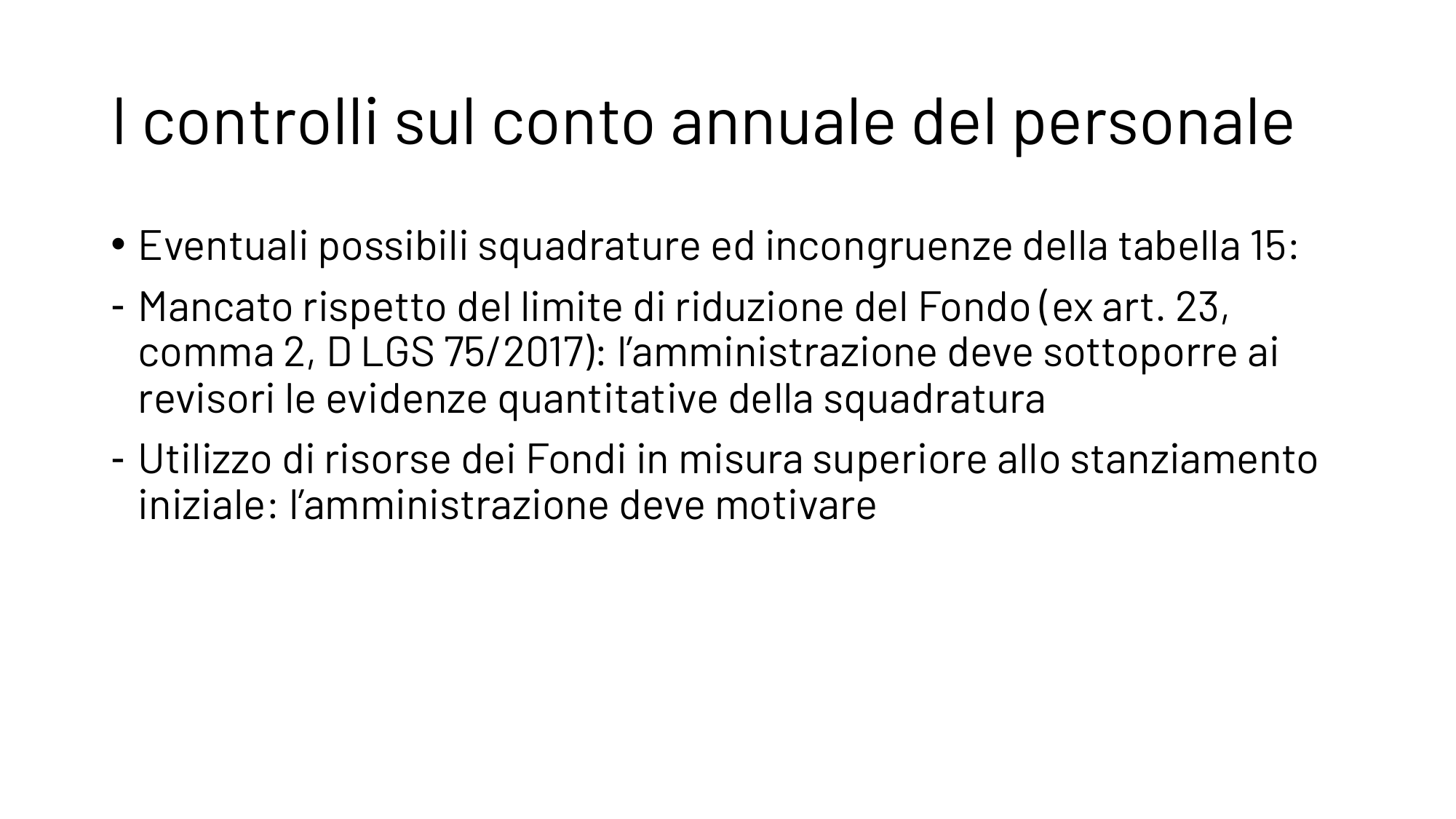

# I controlli sul conto annuale del personale
Eventuali possibili squadrature ed incongruenze della tabella 15:
Mancato rispetto del limite di riduzione del Fondo (ex art. 23, comma 2, D LGS 75/2017): l’amministrazione deve sottoporre ai revisori le evidenze quantitative della squadratura
Utilizzo di risorse dei Fondi in misura superiore allo stanziamento iniziale: l’amministrazione deve motivare